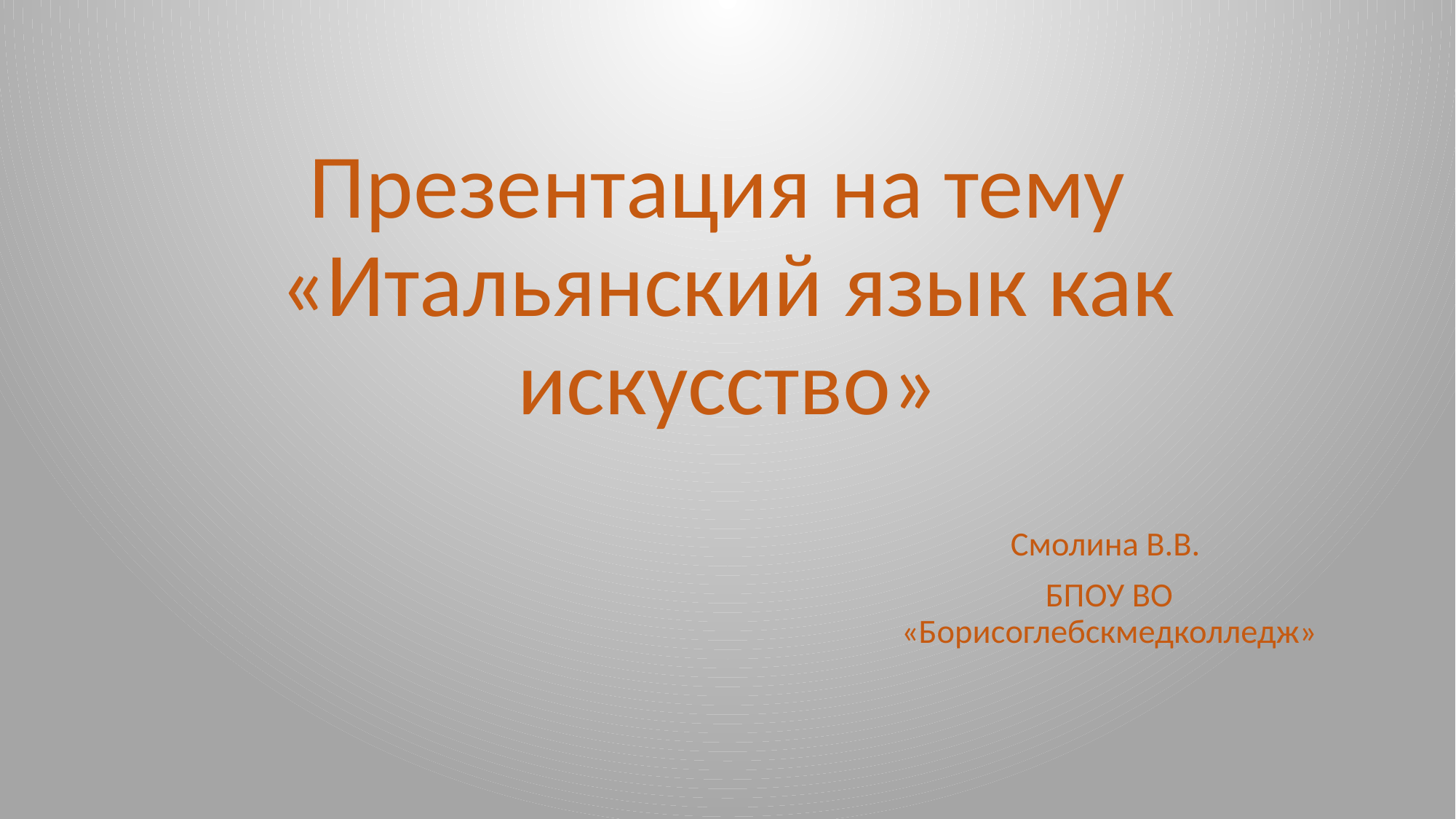

# Презентация на тему «Итальянский язык как искусство»
Смолина В.В.
БПОУ ВО «Борисоглебскмедколледж»